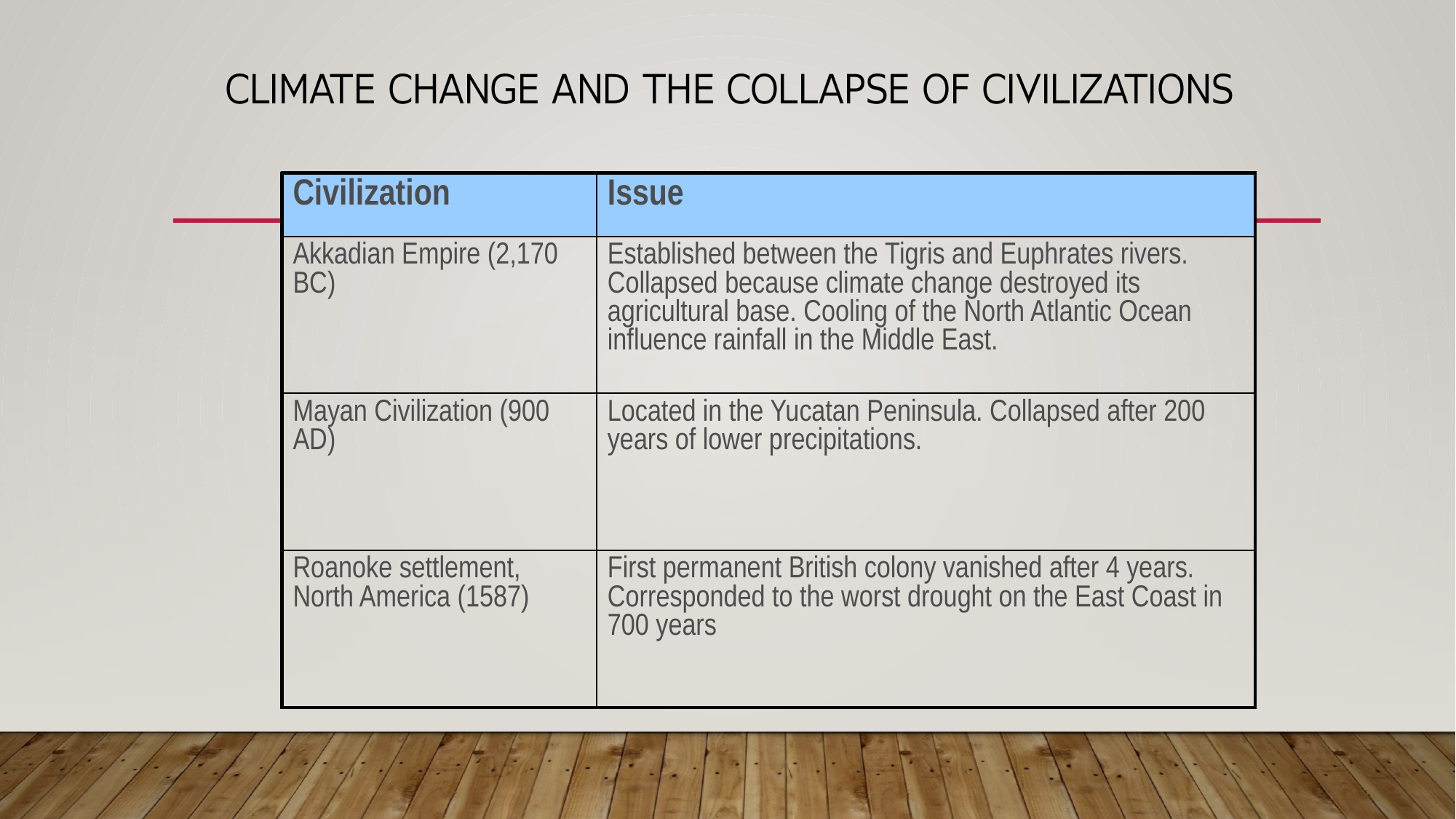

# Climate change and the collapse of civilizations
| Civilization | Issue |
| --- | --- |
| Akkadian Empire (2,170 BC) | Established between the Tigris and Euphrates rivers. Collapsed because climate change destroyed its agricultural base. Cooling of the North Atlantic Ocean influence rainfall in the Middle East. |
| Mayan Civilization (900 AD) | Located in the Yucatan Peninsula. Collapsed after 200 years of lower precipitations. |
| Roanoke settlement, North America (1587) | First permanent British colony vanished after 4 years. Corresponded to the worst drought on the East Coast in 700 years |